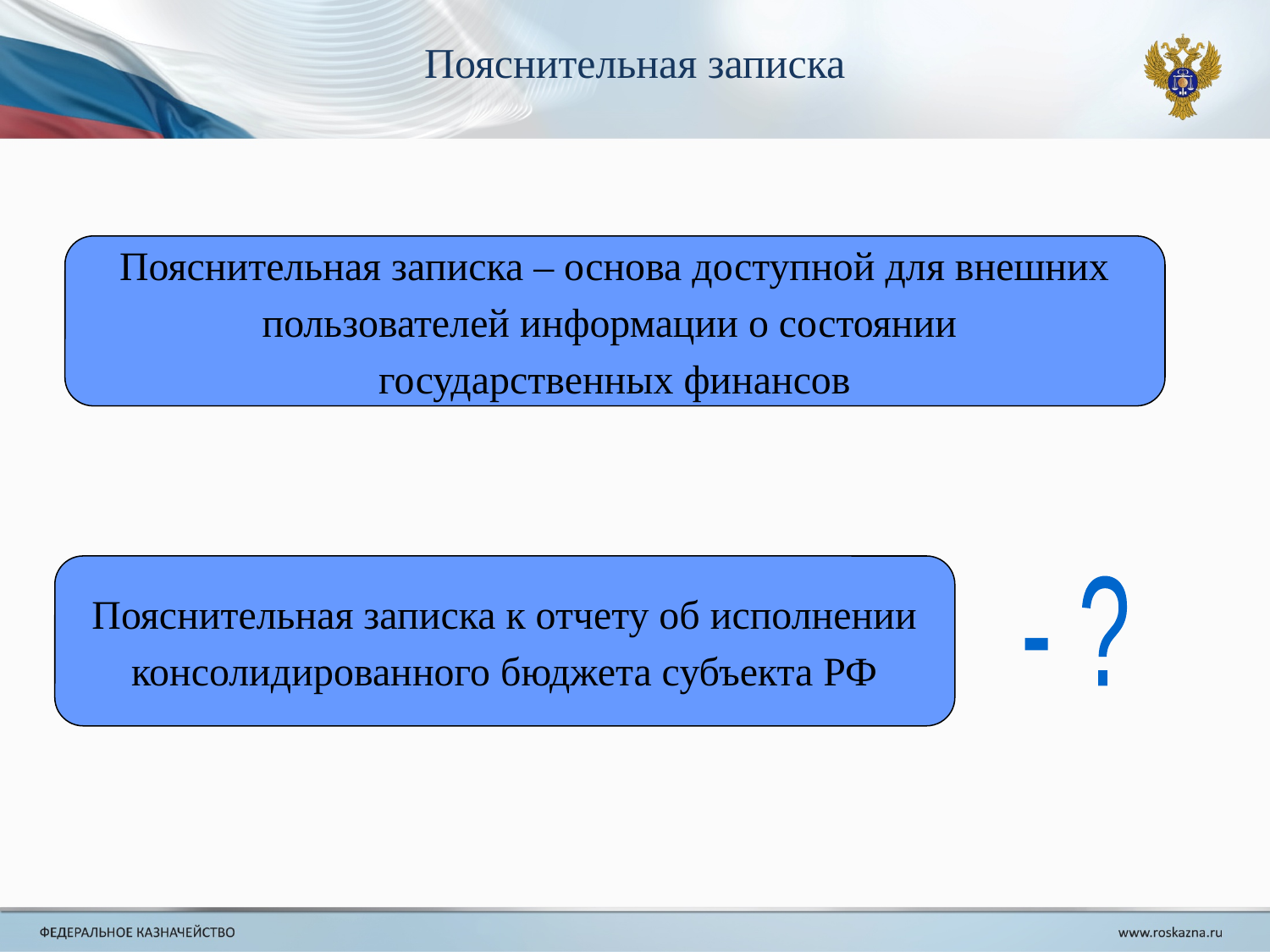

# Пояснительная записка
Пояснительная записка – основа доступной для внешних
пользователей информации о состоянии
государственных финансов
Пояснительная записка к отчету об исполнении
консолидированного бюджета субъекта РФ
- ?